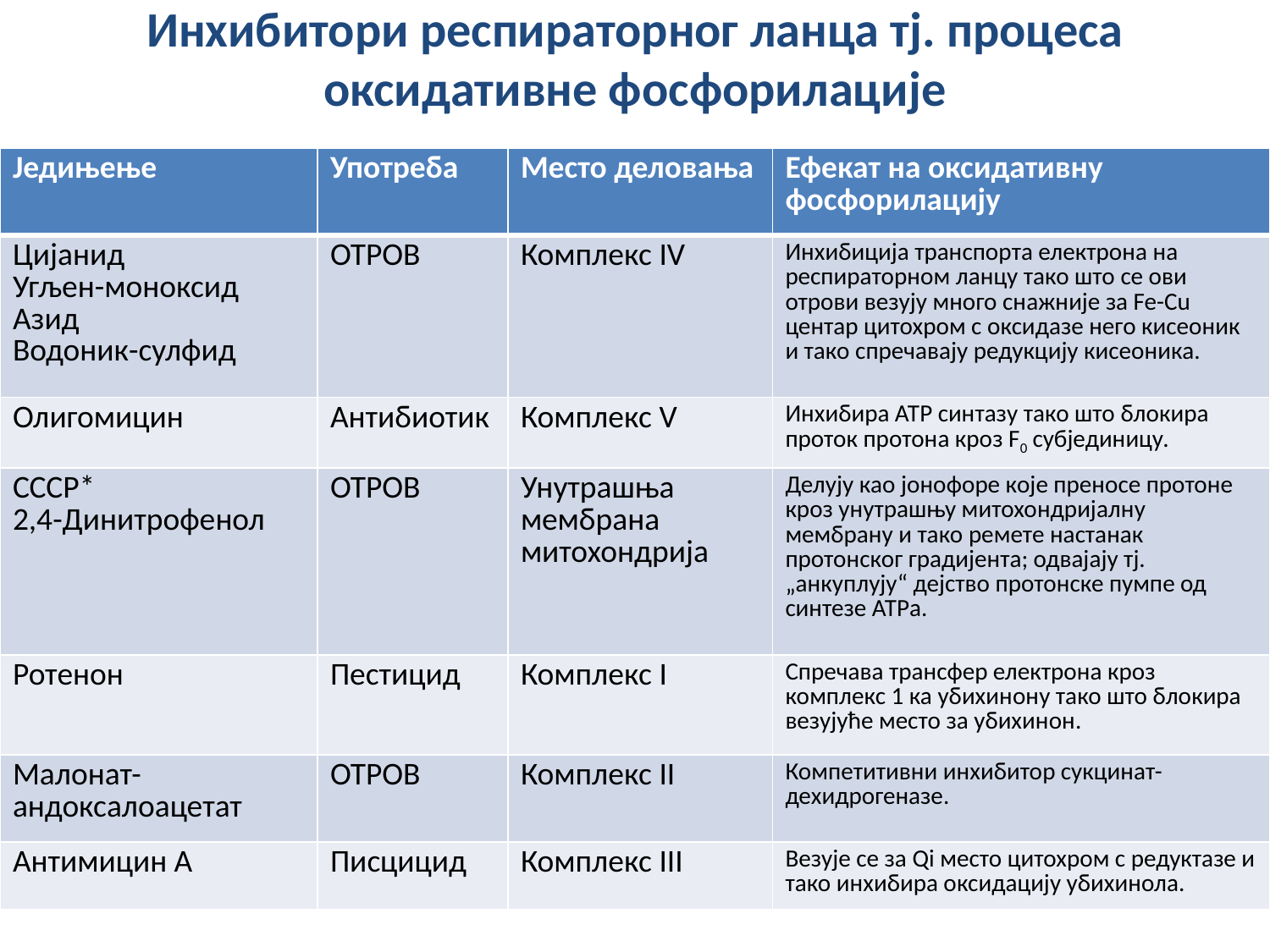

# Инхибитори респираторног ланца тј. процеса оксидативне фосфорилације
| Једињење | Употреба | Место деловања | Ефекат на оксидативну фосфорилацију |
| --- | --- | --- | --- |
| Цијанид Угљен-моноксид Азид Водоник-сулфид | ОТРОВ | Комплекс IV | Инхибиција транспорта електрона на респираторном ланцу тако што се ови отрови везују много снажније за Fe-Cu центар цитохром с оксидазе него кисеоник и тако спречавају редукцију кисеоника. |
| Олигомицин | Антибиотик | Комплекс V | Инхибира АТР синтазу тако што блокира проток протона кроз F0 субјединицу. |
| СССР\* 2,4-Динитрофенол | ОТРОВ | Унутрашња мембрана митохондрија | Делују као јонофоре које преносе протоне кроз унутрашњу митохондријалну мембрану и тако ремете настанак протонског градијента; одвајају тј. „анкуплују“ дејство протонске пумпе од синтезе АТРа. |
| Ротенон | Пестицид | Комплекс I | Спречава трансфер електрона кроз комплекс 1 ка убихинону тако што блокира везујуће место за убихинон. |
| Малонат-андоксалоацетат | ОТРОВ | Комплекс II | Компетитивни инхибитор сукцинат-дехидрогеназе. |
| Антимицин А | Писцицид | Комплекс III | Везује се за Qi место цитохром с редуктазе и тако инхибира оксидацију убихинола. |